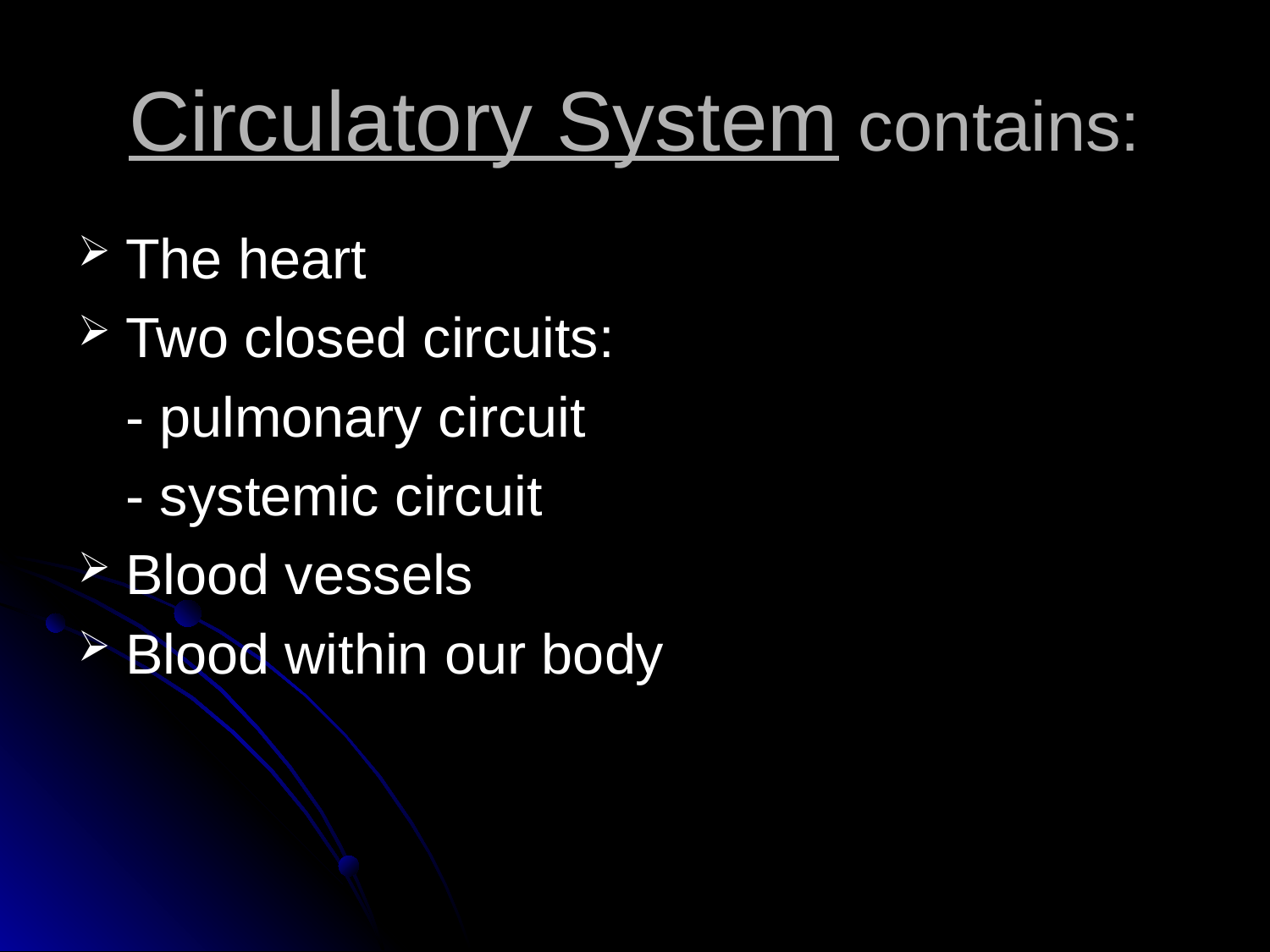

# Circulatory System contains:
The heart
Two closed circuits:
	- pulmonary circuit
	- systemic circuit
Blood vessels
Blood within our body